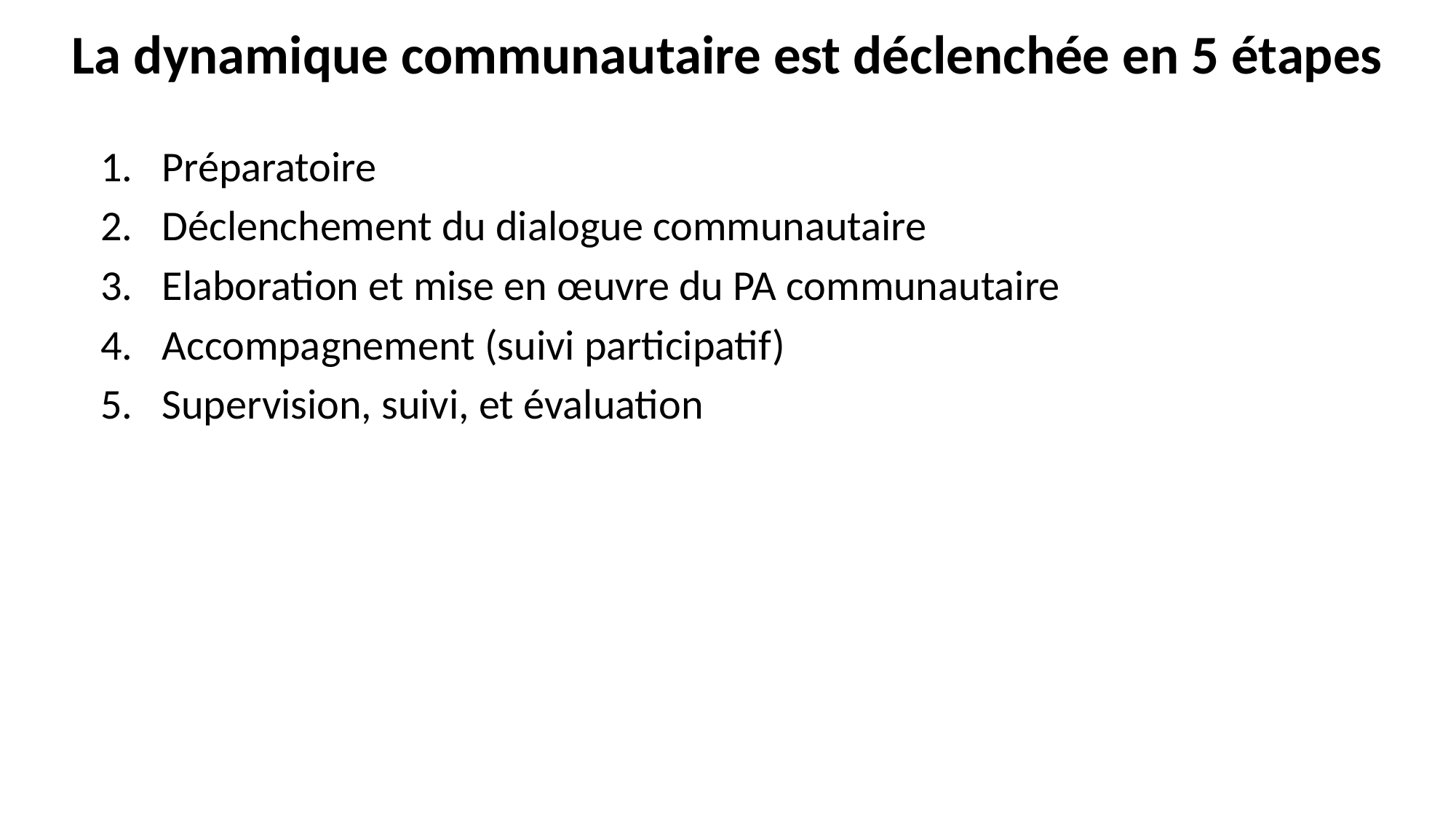

# La dynamique communautaire est déclenchée en 5 étapes
Préparatoire
Déclenchement du dialogue communautaire
Elaboration et mise en œuvre du PA communautaire
Accompagnement (suivi participatif)
Supervision, suivi, et évaluation